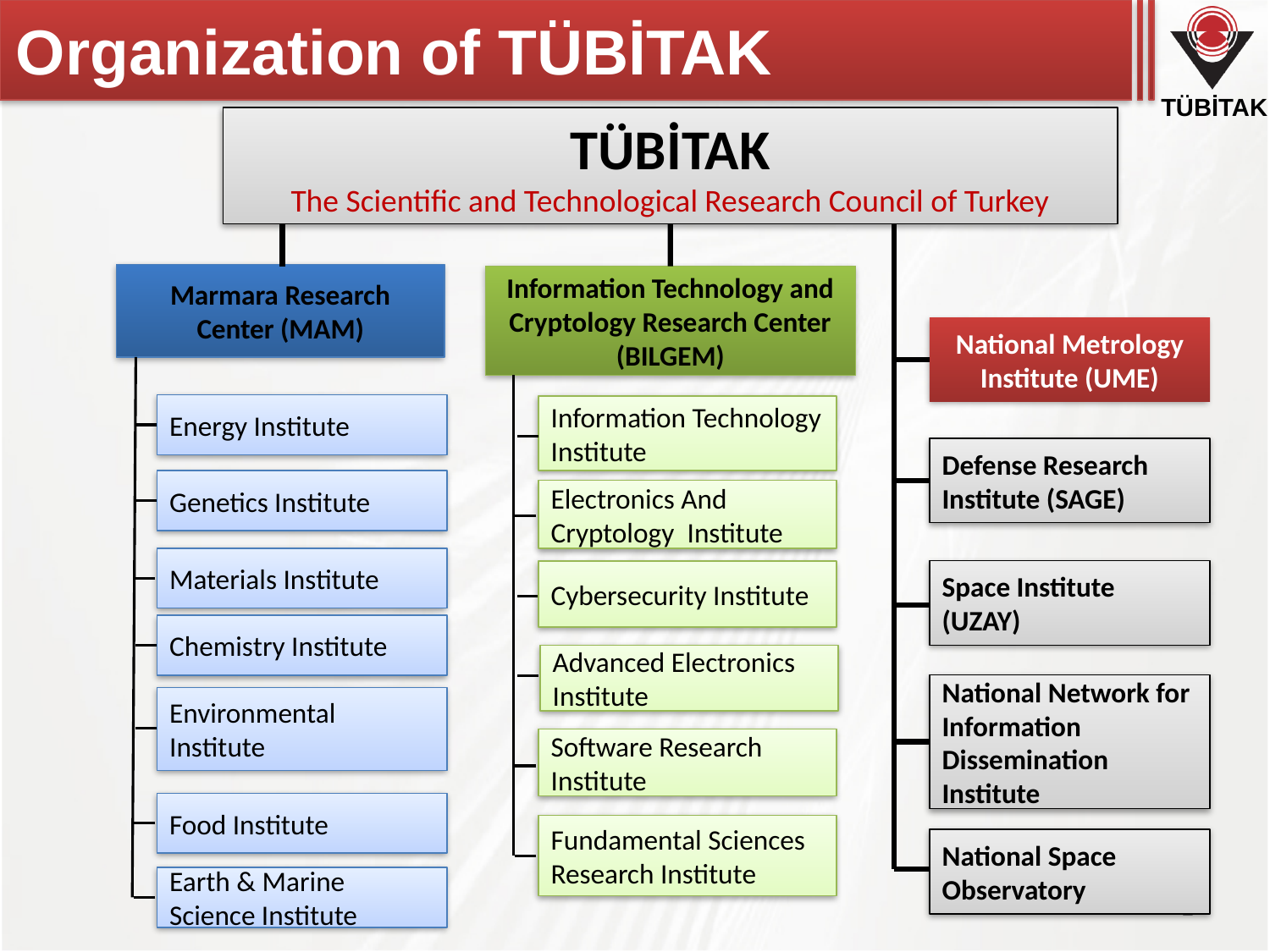

# Organization of TÜBİTAK
TÜBİTAK
The Scientific and Technological Research Council of Turkey
Marmara Research Center (MAM)
Information Technology and Cryptology Research Center (BILGEM)
National Metrology Institute (UME)
Energy Institute
Information Technology Institute
Defense Research Institute (SAGE)
Genetics Institute
Electronics And Cryptology  Institute
Materials Institute
Space Institute (UZAY)
Cybersecurity Institute
Chemistry Institute
Advanced Electronics Institute
National Network for Information Dissemination Institute
Environmental Institute
Software Research Institute
Food Institute
Fundamental Sciences Research Institute
National Space Observatory
Earth & Marine Science Institute
2